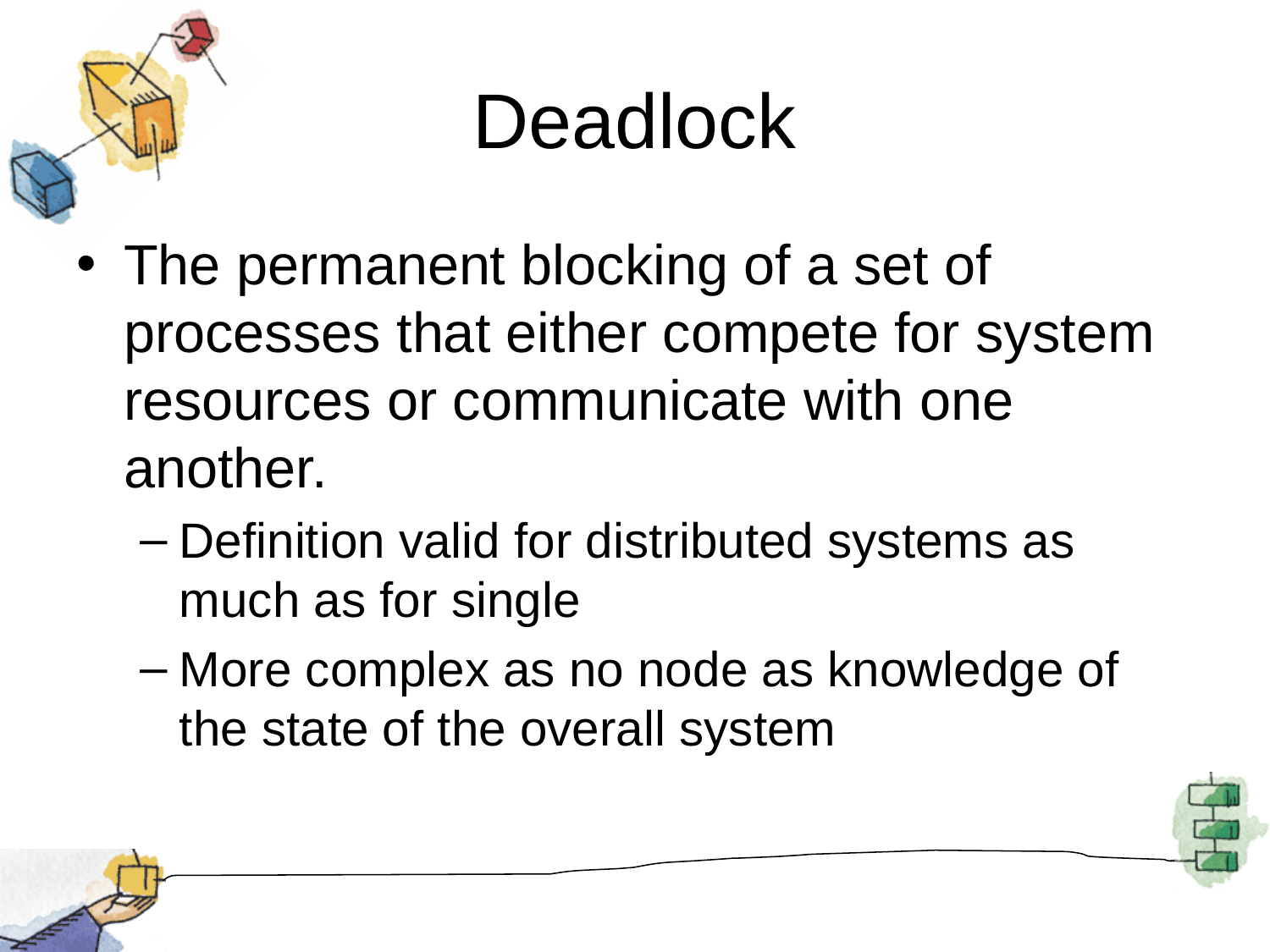

# Deadlock
The permanent blocking of a set of processes that either compete for system resources or communicate with one another.
Definition valid for distributed systems as much as for single
More complex as no node as knowledge of the state of the overall system